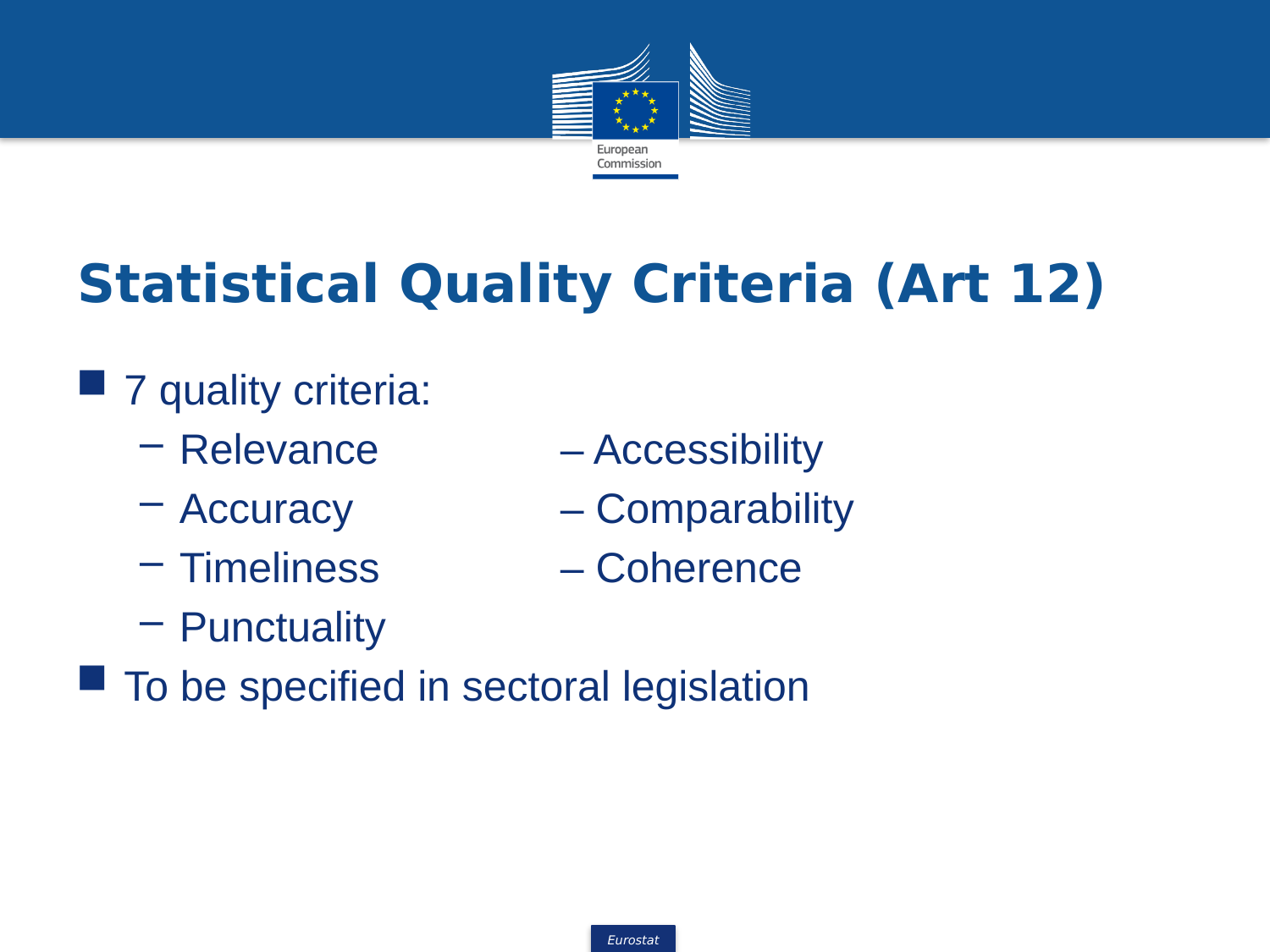

# Statistical Quality Criteria (Art 12)
7 quality criteria:
Relevance		– Accessibility
Accuracy		– Comparability
Timeliness		– Coherence
Punctuality
To be specified in sectoral legislation